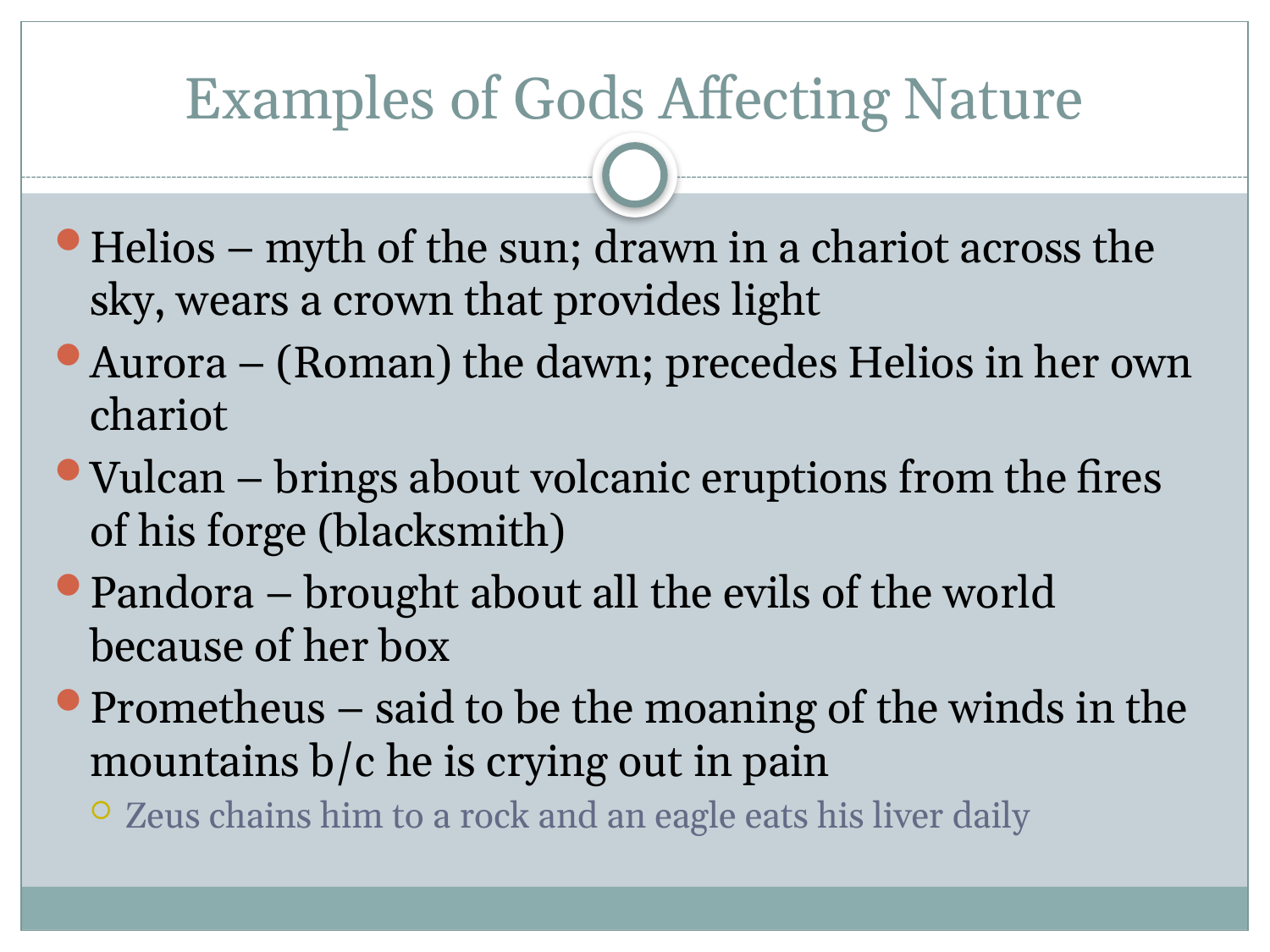

# Examples of Gods Affecting Nature
Helios – myth of the sun; drawn in a chariot across the sky, wears a crown that provides light
Aurora – (Roman) the dawn; precedes Helios in her own chariot
Vulcan – brings about volcanic eruptions from the fires of his forge (blacksmith)
Pandora – brought about all the evils of the world because of her box
Prometheus – said to be the moaning of the winds in the mountains b/c he is crying out in pain
Zeus chains him to a rock and an eagle eats his liver daily